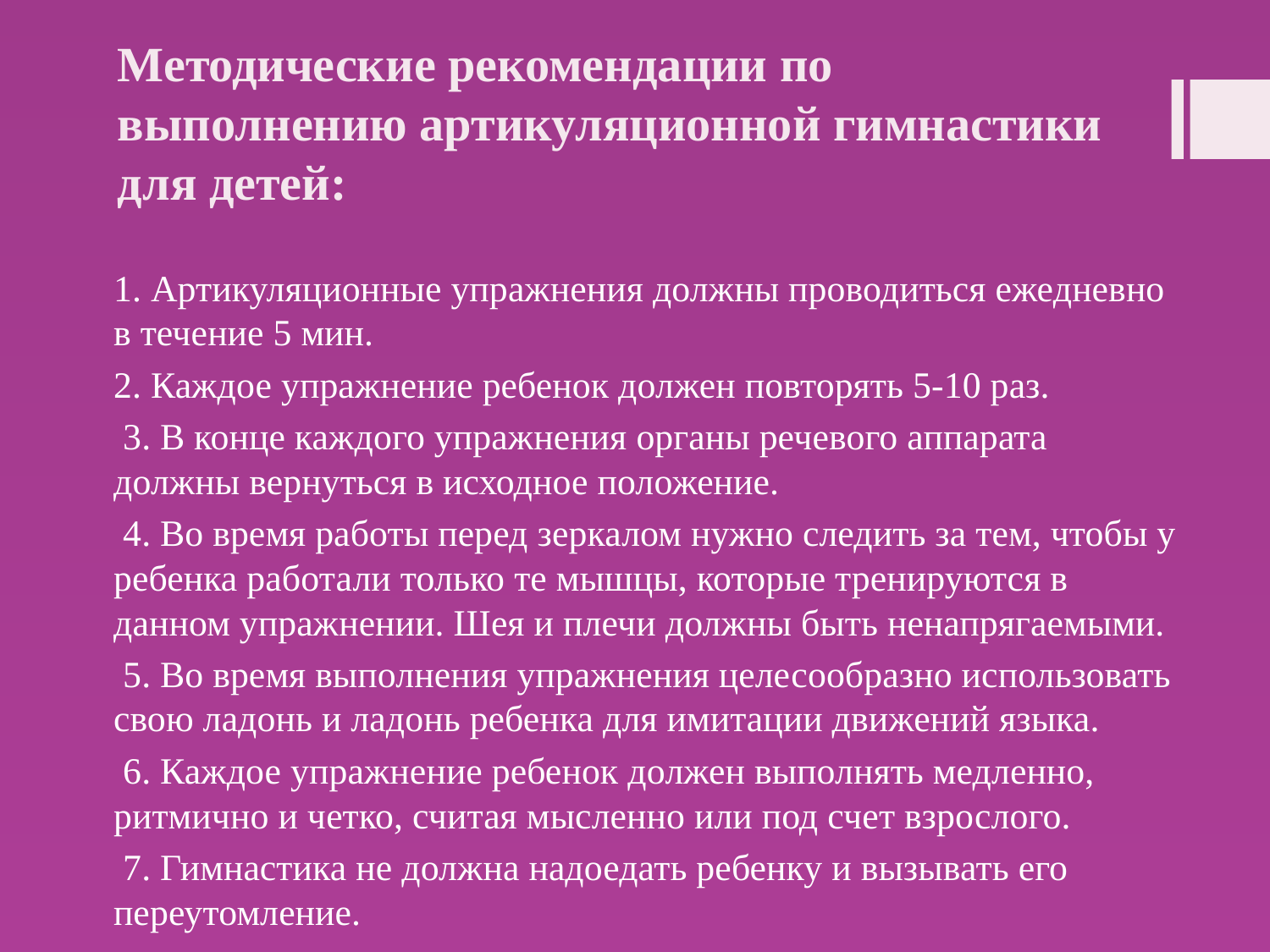

# Методические рекомендации по выполнению артикуляционной гимнастики для детей:

1. Артикуляционные упражнения должны проводиться ежедневно в течение 5 мин.
2. Каждое упражнение ребенок должен повторять 5-10 раз.
 3. В конце каждого упражнения органы речевого аппарата должны вернуться в исходное положение.
 4. Во время работы перед зеркалом нужно следить за тем, чтобы у ребенка работали только те мышцы, которые тренируются в данном упражнении. Шея и плечи должны быть ненапрягаемыми.
 5. Во время выполнения упражнения целесообразно использовать свою ладонь и ладонь ребенка для имитации движений языка.
 6. Каждое упражнение ребенок должен выполнять медленно, ритмично и четко, считая мысленно или под счет взрослого.
 7. Гимнастика не должна надоедать ребенку и вызывать его переутомление.